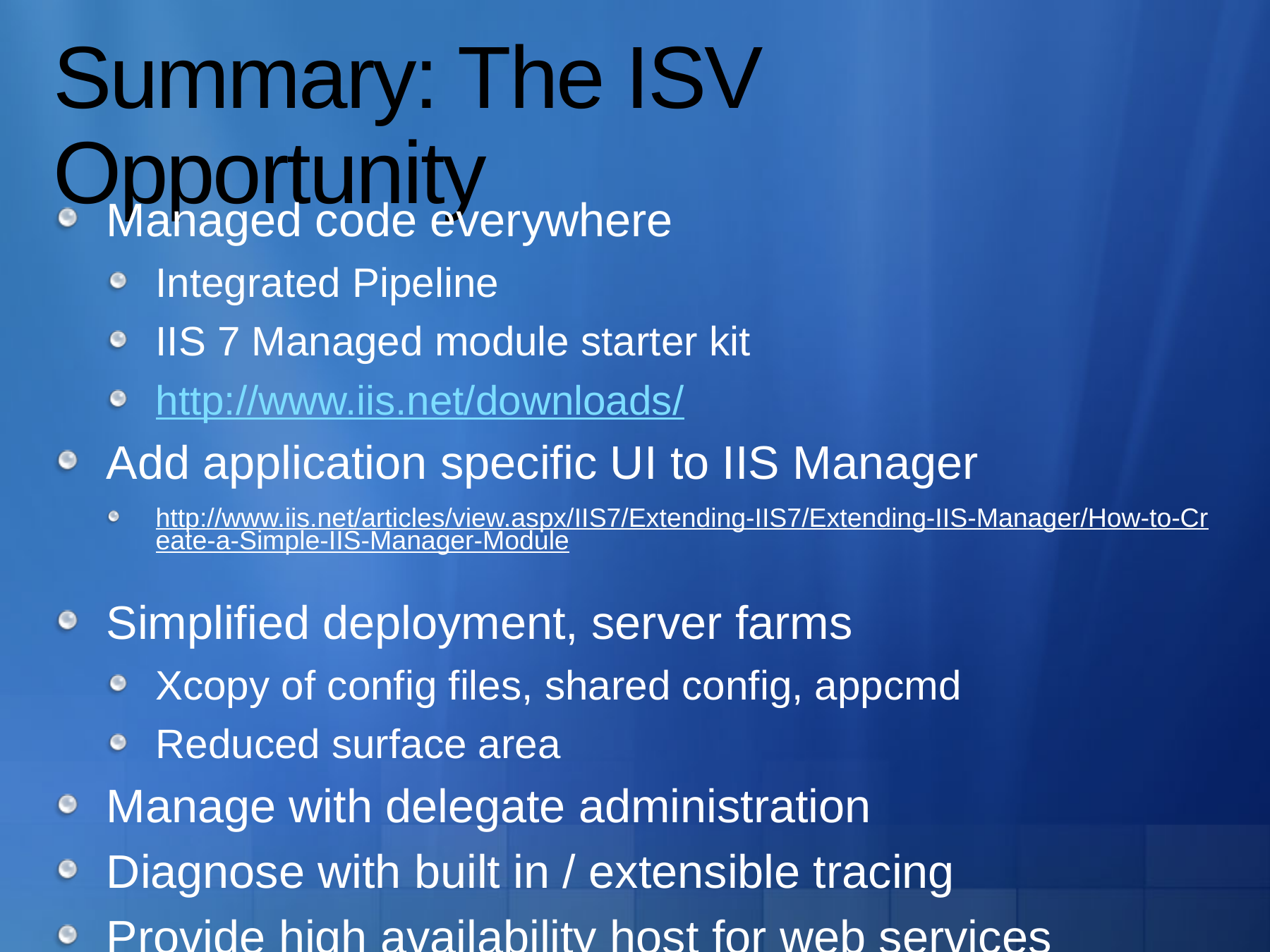

# Summary: The ISV Opportunity
Managed code everywhere
Integrated Pipeline
IIS 7 Managed module starter kit
http://www.iis.net/downloads/
Add application specific UI to IIS Manager
http://www.iis.net/articles/view.aspx/IIS7/Extending-IIS7/Extending-IIS-Manager/How-to-Create-a-Simple-IIS-Manager-Module
Simplified deployment, server farms
Xcopy of config files, shared config, appcmd
Reduced surface area
Manage with delegate administration
Diagnose with built in / extensible tracing
Provide high availability host for web services